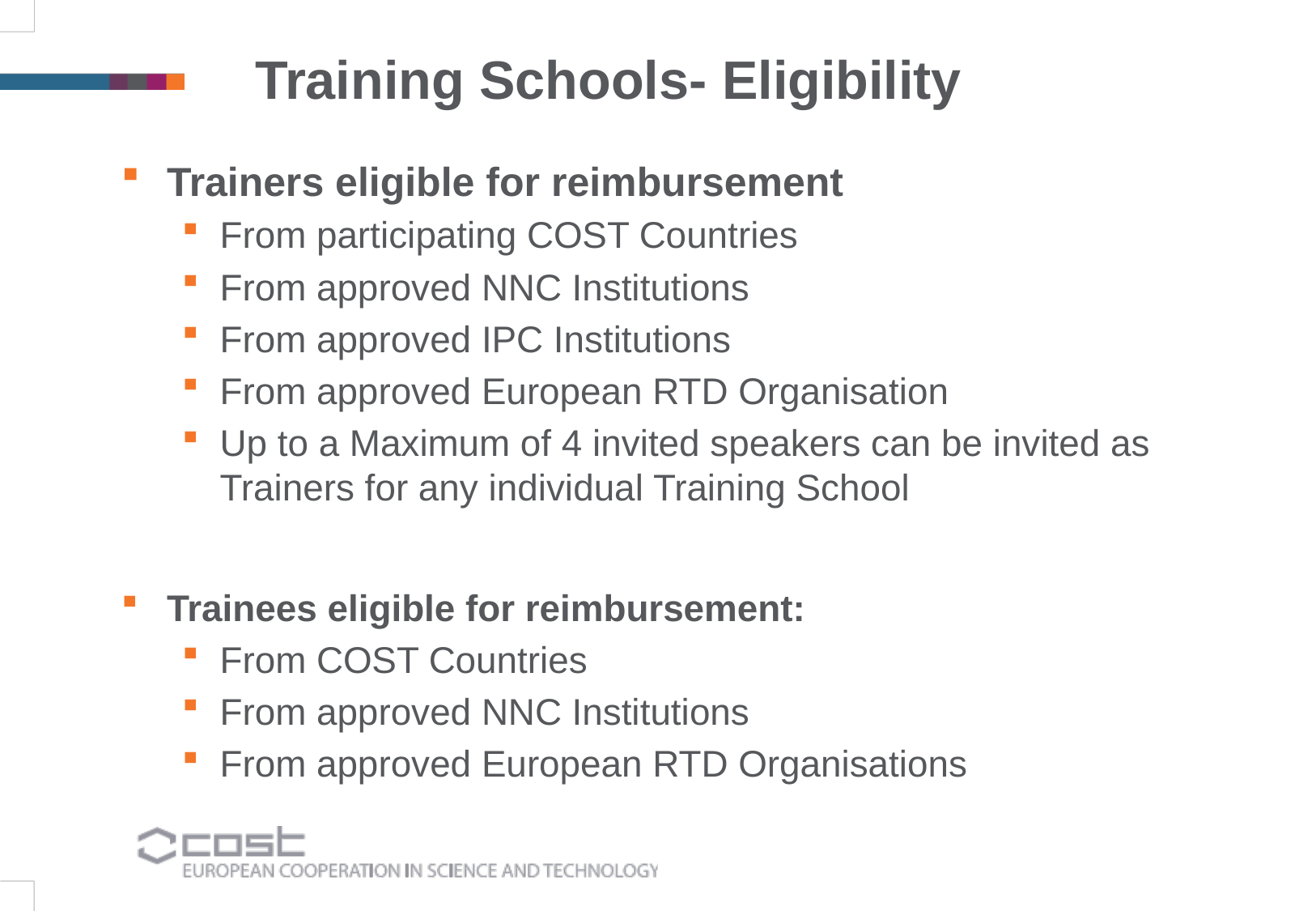

Training Schools- Eligibility
Trainers eligible for reimbursement
From participating COST Countries
From approved NNC Institutions
From approved IPC Institutions
From approved European RTD Organisation
Up to a Maximum of 4 invited speakers can be invited as Trainers for any individual Training School

Trainees eligible for reimbursement:
From COST Countries
From approved NNC Institutions
From approved European RTD Organisations